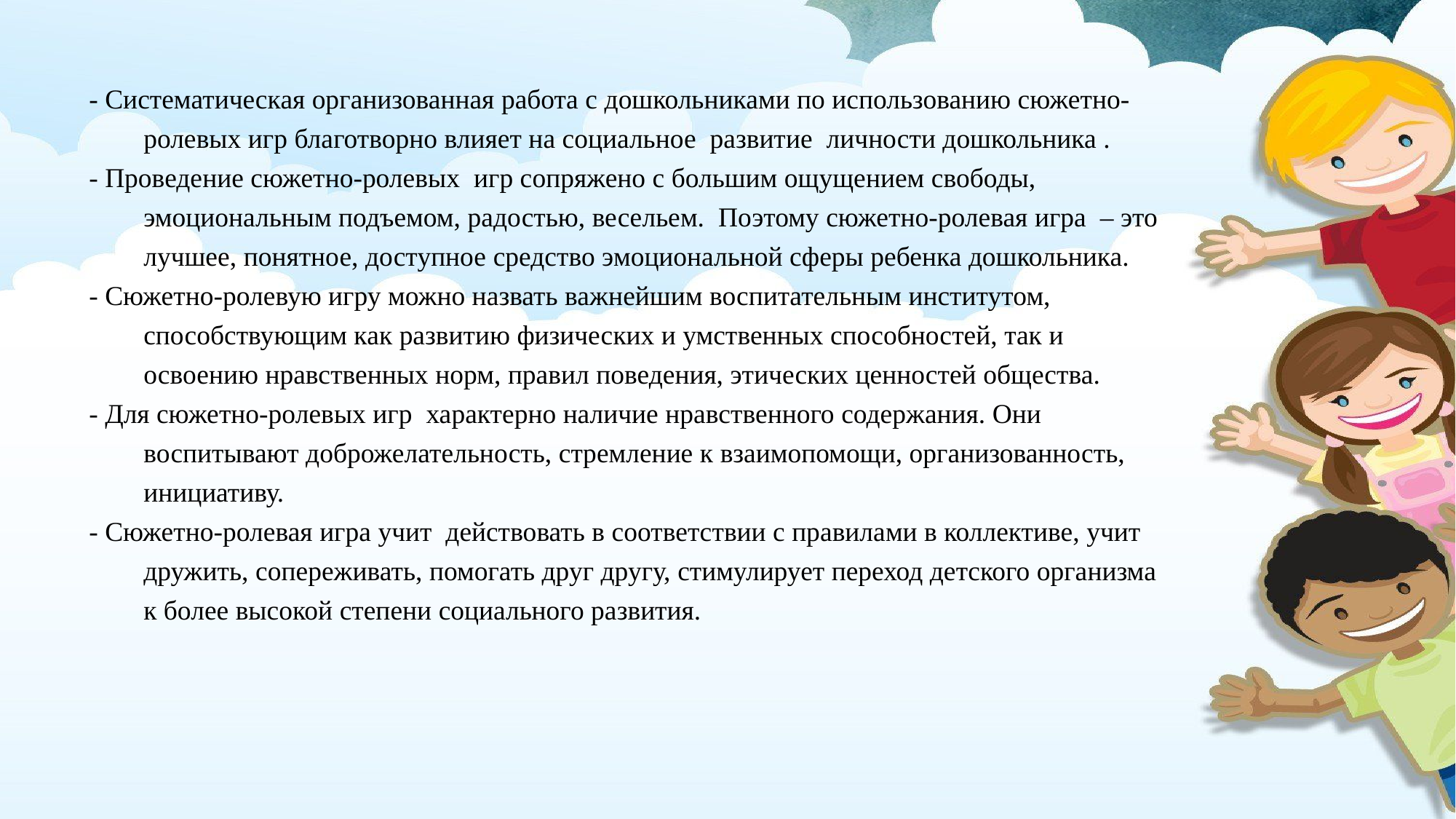

- Систематическая организованная работа с дошкольниками по использованию сюжетно-ролевых игр благотворно влияет на социальное  развитие  личности дошкольника .
- Проведение сюжетно-ролевых  игр сопряжено с большим ощущением свободы, эмоциональным подъемом, радостью, весельем.  Поэтому сюжетно-ролевая игра  – это лучшее, понятное, доступное средство эмоциональной сферы ребенка дошкольника.
- Сюжетно-ролевую игру можно назвать важнейшим воспитательным институтом, способствующим как развитию физических и умственных способностей, так и освоению нравственных норм, правил поведения, этических ценностей общества.
- Для сюжетно-ролевых игр  характерно наличие нравственного содержания. Они воспитывают доброжелательность, стремление к взаимопомощи, организованность, инициативу.
- Сюжетно-ролевая игра учит  действовать в соответствии с правилами в коллективе, учит дружить, сопереживать, помогать друг другу, стимулирует переход детского организма к более высокой степени социального развития.